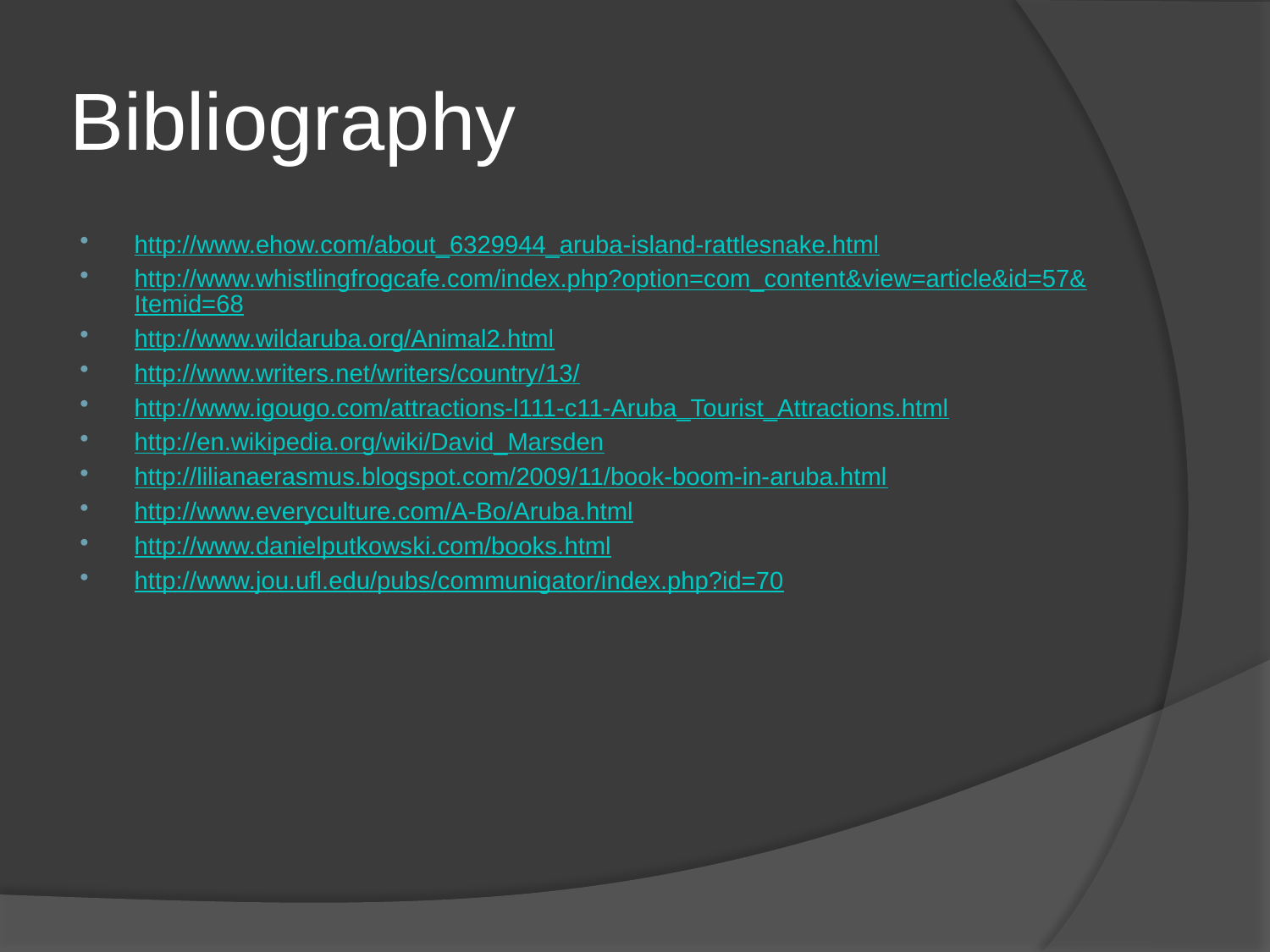

# Bibliography
http://www.ehow.com/about_6329944_aruba-island-rattlesnake.html
http://www.whistlingfrogcafe.com/index.php?option=com_content&view=article&id=57&Itemid=68
http://www.wildaruba.org/Animal2.html
http://www.writers.net/writers/country/13/
http://www.igougo.com/attractions-l111-c11-Aruba_Tourist_Attractions.html
http://en.wikipedia.org/wiki/David_Marsden
http://lilianaerasmus.blogspot.com/2009/11/book-boom-in-aruba.html
http://www.everyculture.com/A-Bo/Aruba.html
http://www.danielputkowski.com/books.html
http://www.jou.ufl.edu/pubs/communigator/index.php?id=70